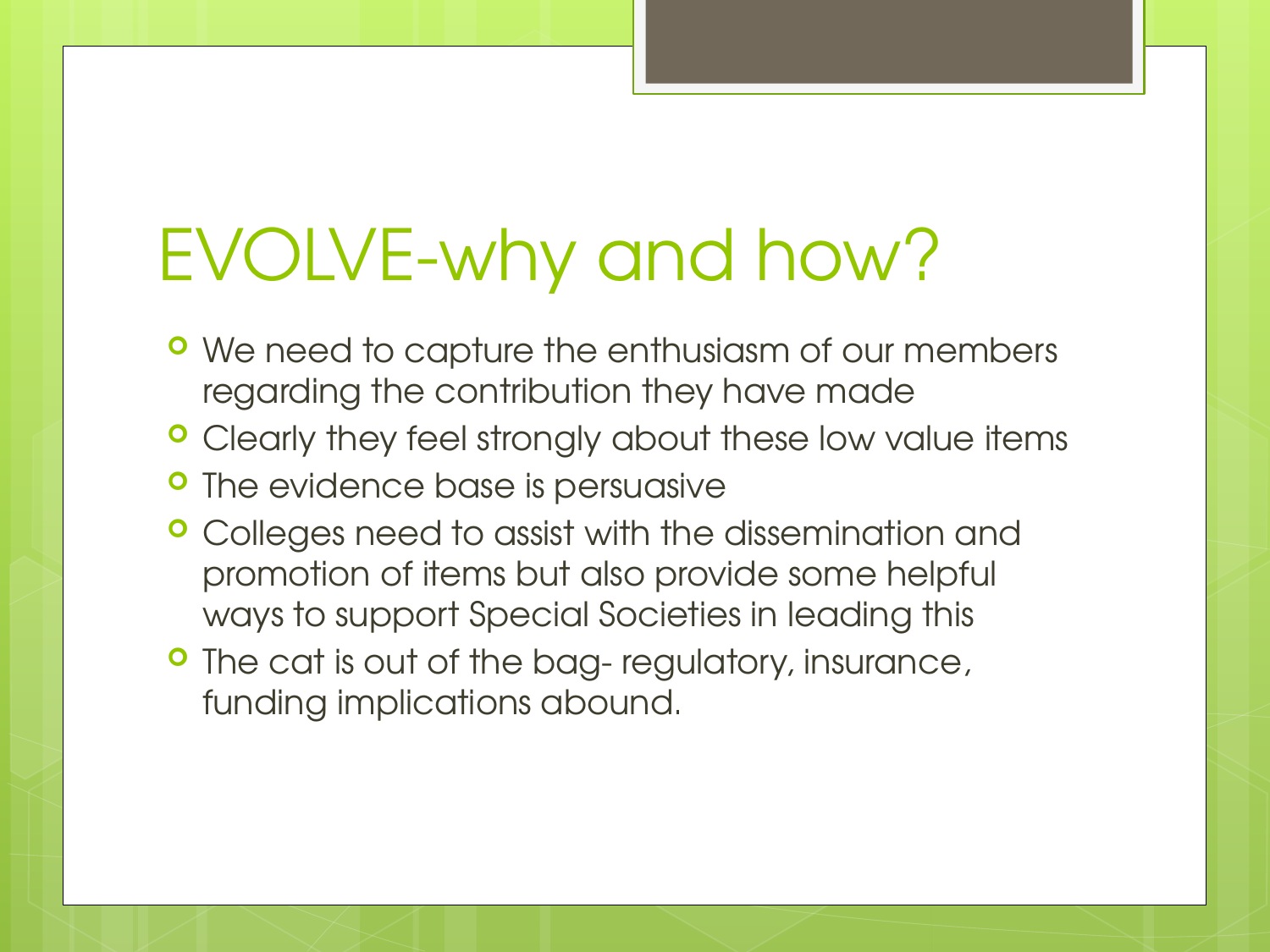

# EVOLVE-why and how?
We need to capture the enthusiasm of our members regarding the contribution they have made
Clearly they feel strongly about these low value items
The evidence base is persuasive
Colleges need to assist with the dissemination and promotion of items but also provide some helpful ways to support Special Societies in leading this
The cat is out of the bag- regulatory, insurance, funding implications abound.